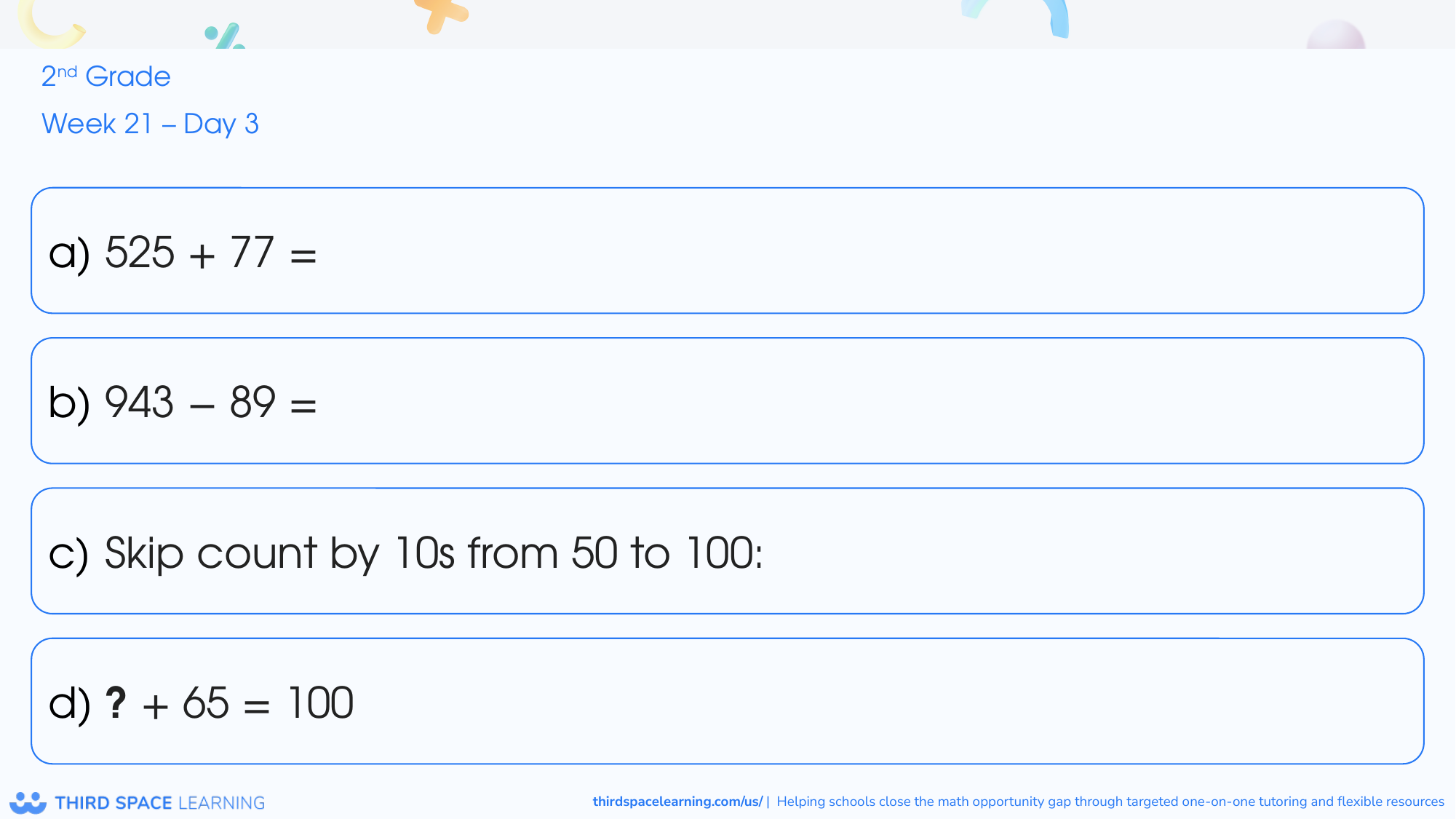

2nd Grade
Week 21 – Day 3
525 + 77 =
943 − 89 =
Skip count by 10s from 50 to 100:
? + 65 = 100